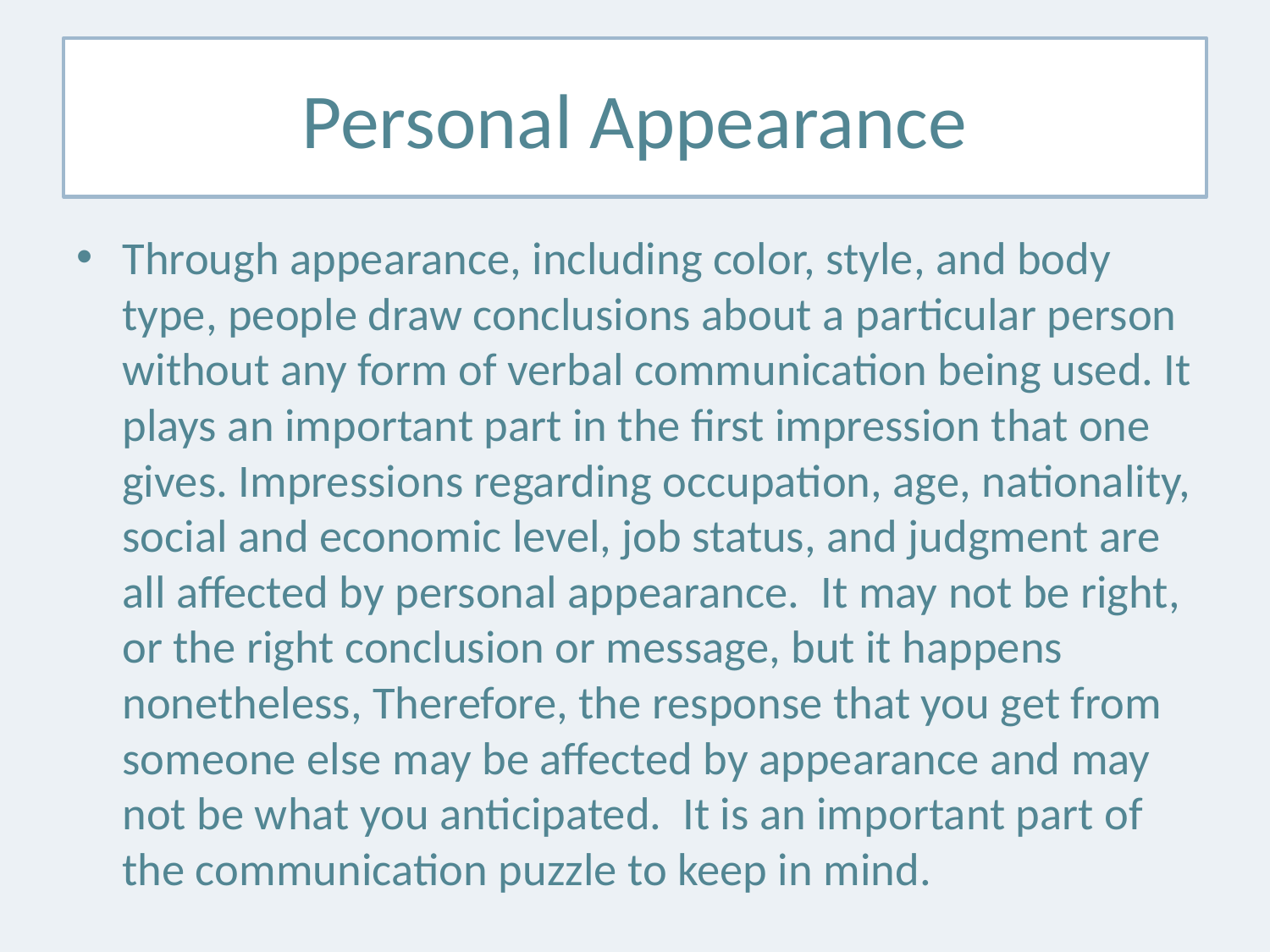

# Personal Appearance
Through appearance, including color, style, and body type, people draw conclusions about a particular person without any form of verbal communication being used. It plays an important part in the first impression that one gives. Impressions regarding occupation, age, nationality, social and economic level, job status, and judgment are all affected by personal appearance.  It may not be right, or the right conclusion or message, but it happens nonetheless, Therefore, the response that you get from someone else may be affected by appearance and may not be what you anticipated.  It is an important part of the communication puzzle to keep in mind.